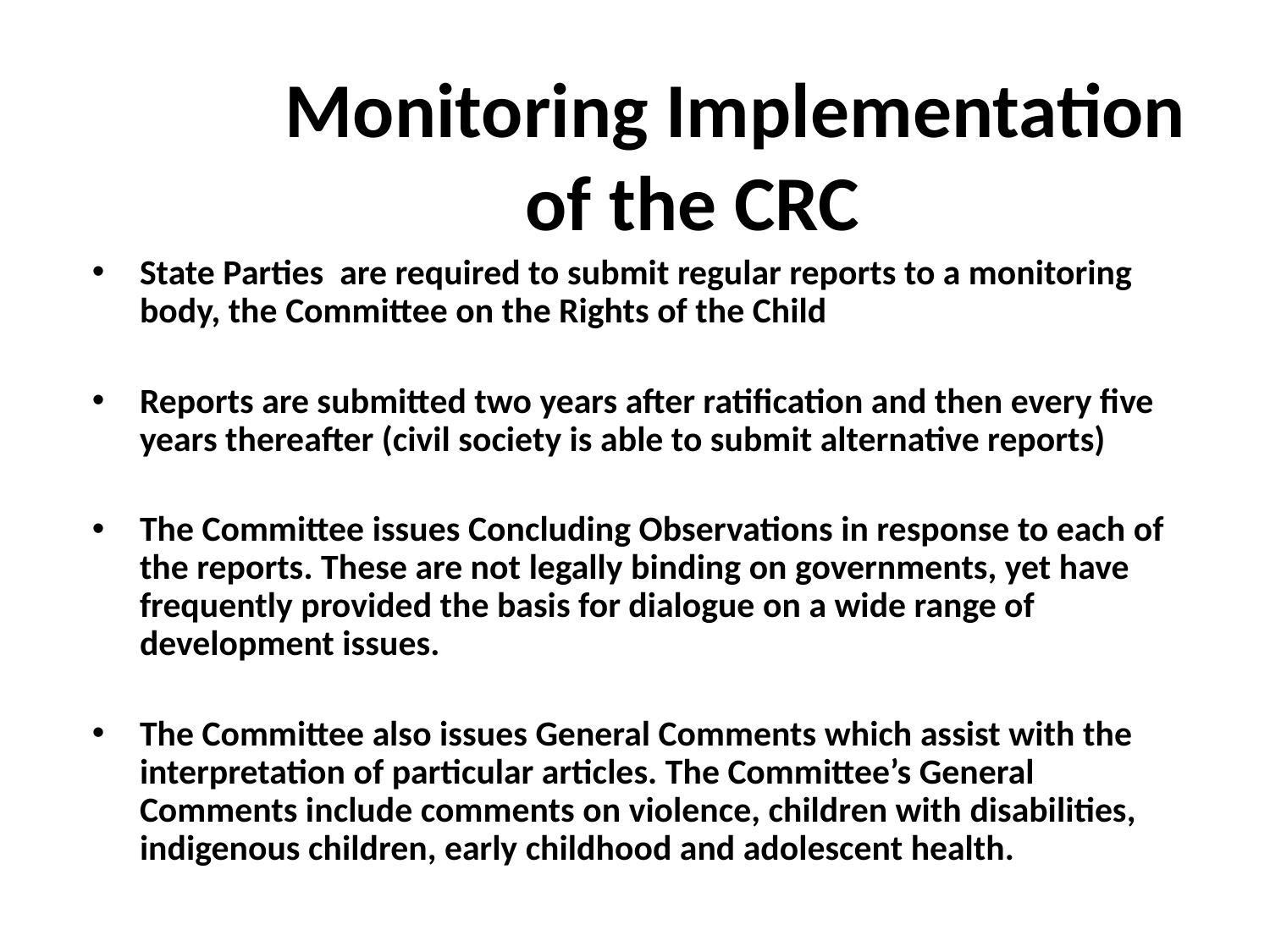

Monitoring Implementation of the CRC
State Parties  are required to submit regular reports to a monitoring body, the Committee on the Rights of the Child

Reports are submitted two years after ratification and then every five years thereafter (civil society is able to submit alternative reports)

The Committee issues Concluding Observations in response to each of the reports. These are not legally binding on governments, yet have frequently provided the basis for dialogue on a wide range of development issues.

The Committee also issues General Comments which assist with the interpretation of particular articles. The Committee’s General Comments include comments on violence, children with disabilities, indigenous children, early childhood and adolescent health.